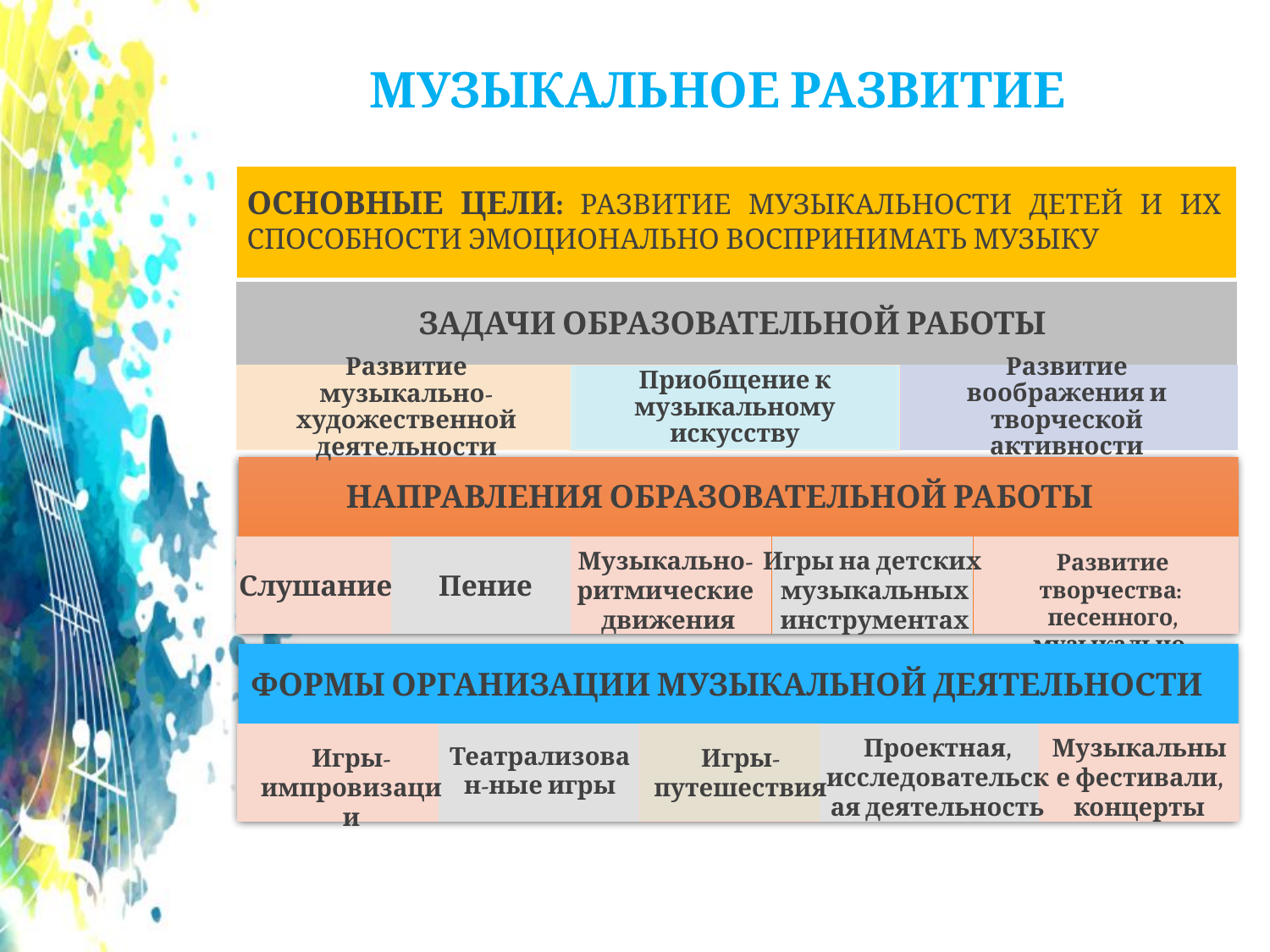

МУЗЫКАЛЬНОЕ РАЗВИТИЕ

ОСНОВНЫЕ ЦЕЛИ: РАЗВИТИЕ МУЗЫКАЛЬНОСТИ ДЕТЕЙ И ИХ СПОСОБНОСТИ ЭМОЦИОНАЛЬНО ВОСПРИНИМАТЬ МУЗЫКУ

ЗАДАЧИ ОБРАЗОВАТЕЛЬНОЙ РАБОТЫ
Приобщение к музыкальному искусству
Развитие воображения и творческой активности
Развитие музыкально- художественной деятельности

ФОРМЫ ОРГАНИЗАЦИИ МУЗЫКАЛЬНОЙ ДЕЯТЕЛЬНОСТИ

Музыкальные фестивали, концерты
Проектная, исследовательская деятельность
Театрализован-ные игры
Игры- импровизации
Игры- путешествия

НАПРАВЛЕНИЯ ОБРАЗОВАТЕЛЬНОЙ РАБОТЫ
Музыкально-
ритмические
движения
Игры на детских
музыкальных
инструментах
Развитие творчества:
песенного, музыкально-
игрового, танцевального
Пение
Слушание